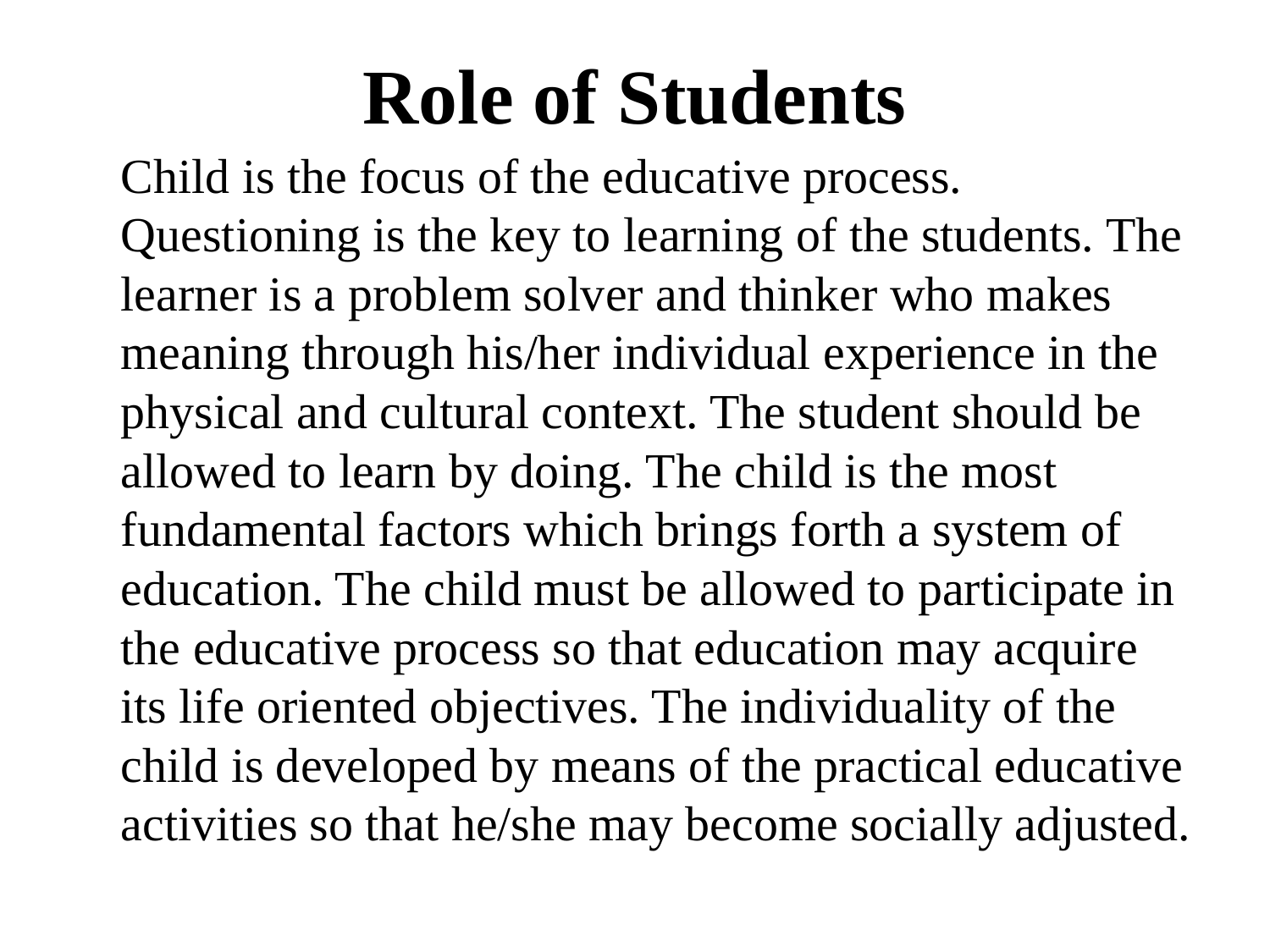

# Role of Students
	Child is the focus of the educative process. Questioning is the key to learning of the students. The learner is a problem solver and thinker who makes meaning through his/her individual experience in the physical and cultural context. The student should be allowed to learn by doing. The child is the most fundamental factors which brings forth a system of education. The child must be allowed to participate in the educative process so that education may acquire its life oriented objectives. The individuality of the child is developed by means of the practical educative activities so that he/she may become socially adjusted.